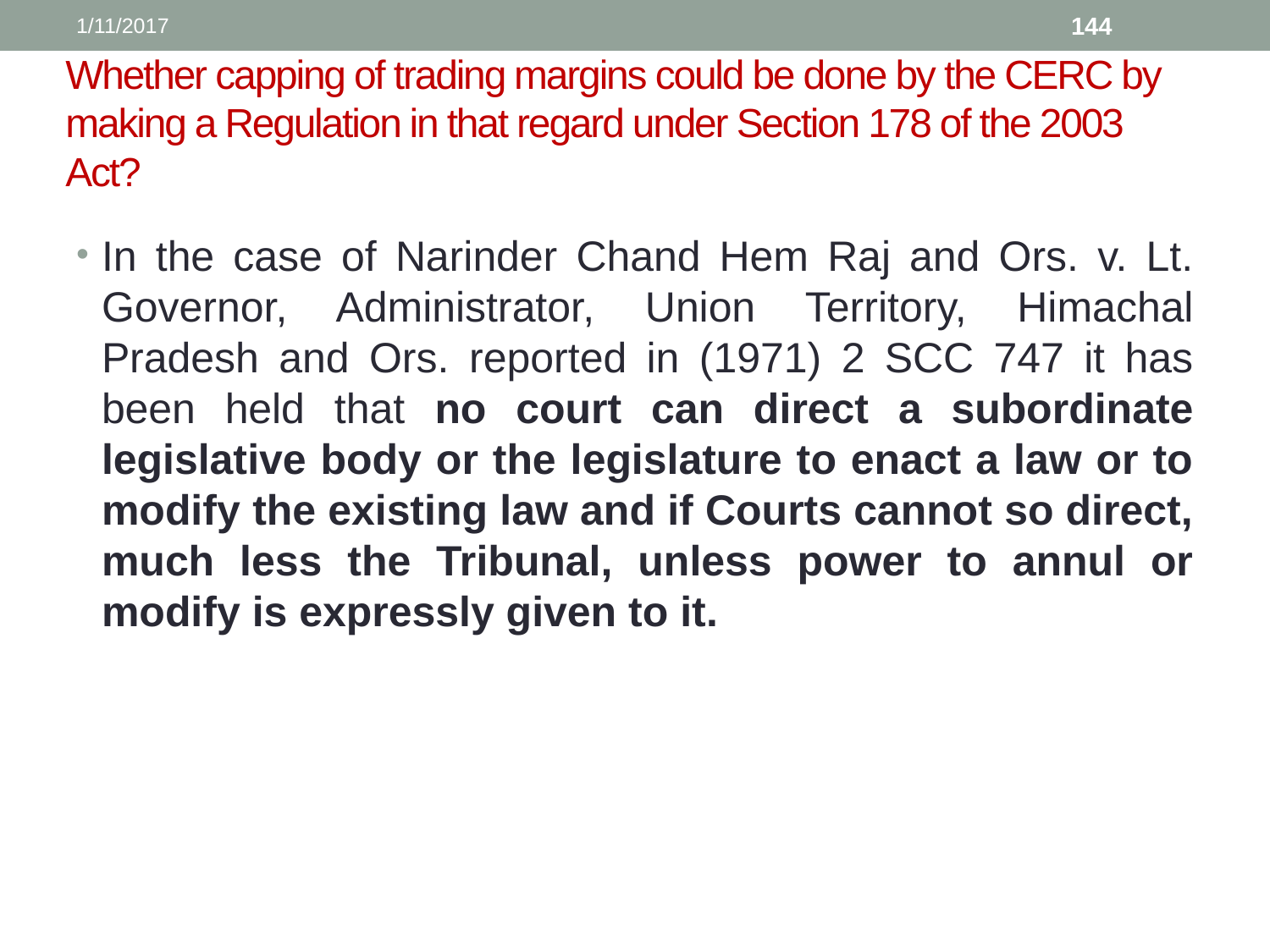

1/11/2017
144
# Whether capping of trading margins could be done by the CERC by making a Regulation in that regard under Section 178 of the 2003 Act?
In the case of Narinder Chand Hem Raj and Ors. v. Lt. Governor, Administrator, Union Territory, Himachal Pradesh and Ors. reported in (1971) 2 SCC 747 it has been held that no court can direct a subordinate legislative body or the legislature to enact a law or to modify the existing law and if Courts cannot so direct, much less the Tribunal, unless power to annul or modify is expressly given to it.